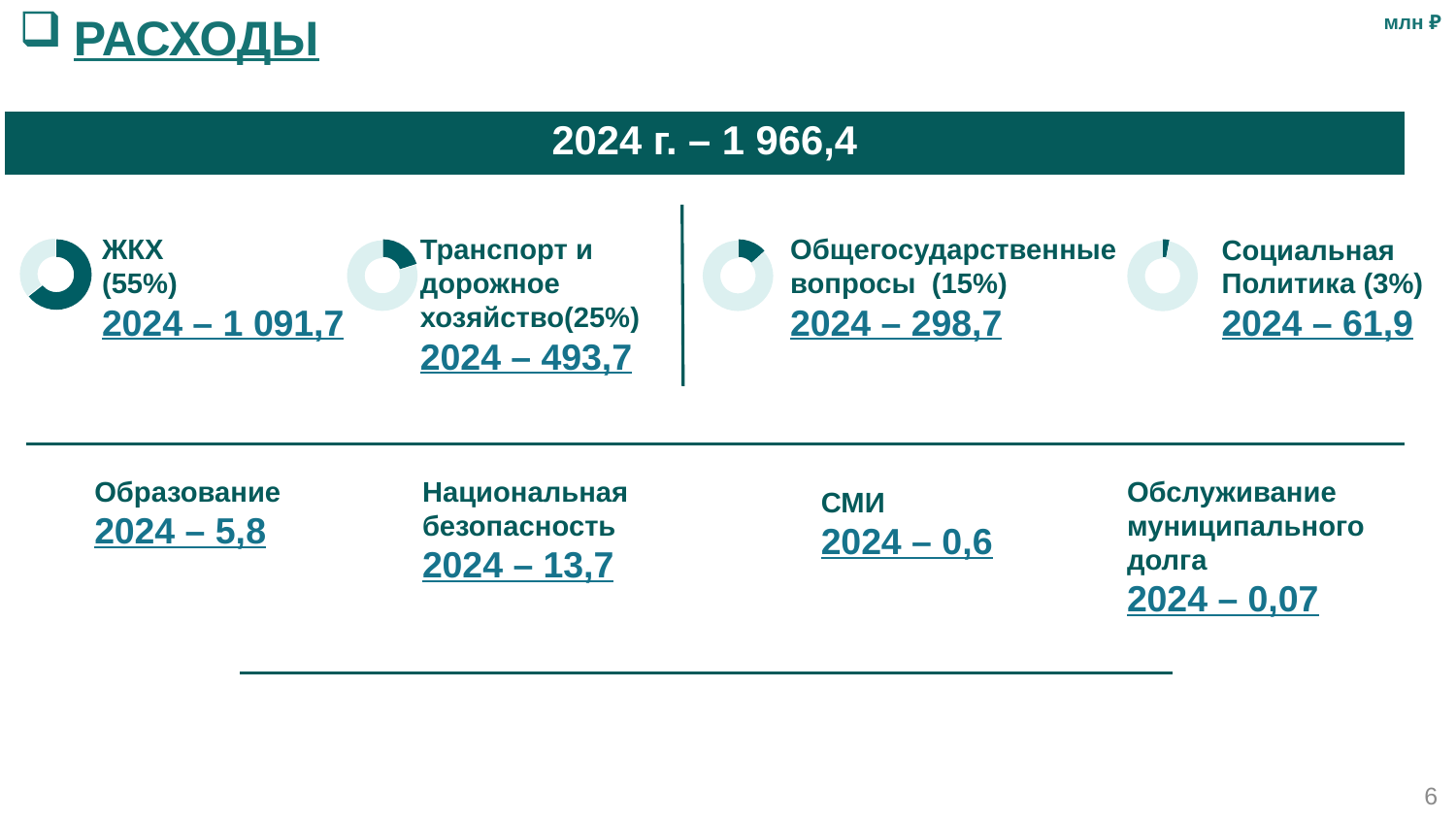

РАСХОДЫ
млн ₽
| 2024 г. – 1 966,4 |
| --- |
Общегосударственные
вопросы  (15%)
2024 – 298,7
ЖКХ
(55%)
2024 – 1 091,7
Транспорт и дорожное хозяйство(25%)
2024 – 493,7
Социальная
Политика (3%)
2024 – 61,9

### Chart

| Category | 2024 |
|---|---|
| Расходы | 1966.4 |
| ЖКХ | 1091.7 |

### Chart

| Category | 2024 |
|---|---|
| Общ. Гос. вопрос
 | 493.7 |
| Расходы | 1966.4 |

### Chart

| Category | 2024 |
|---|---|
| Общ. Гос. вопрос
 | 298.7 |
| Расходы | 1966.4 |

### Chart

| Category | 2024 |
|---|---|
| Общ. Гос. вопрос
 | 61.9 |
| Расходы | 1966.4 |
Образование
2024 – 5,8
Национальная
безопасность
2024 – 13,7
Обслуживание
муниципального долга
2024 – 0,07
СМИ
2024 – 0,6
6